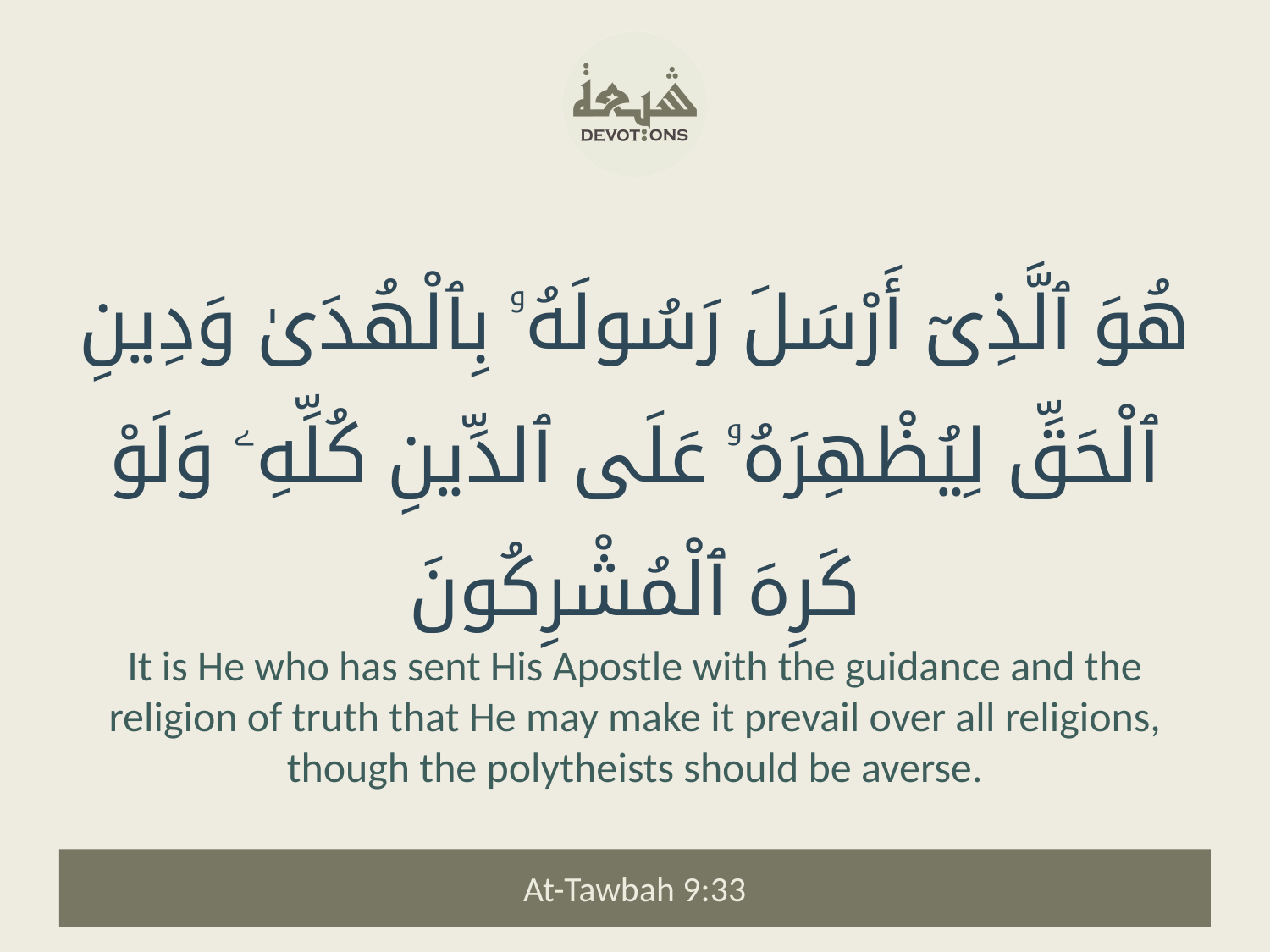

هُوَ ٱلَّذِىٓ أَرْسَلَ رَسُولَهُۥ بِٱلْهُدَىٰ وَدِينِ ٱلْحَقِّ لِيُظْهِرَهُۥ عَلَى ٱلدِّينِ كُلِّهِۦ وَلَوْ كَرِهَ ٱلْمُشْرِكُونَ
It is He who has sent His Apostle with the guidance and the religion of truth that He may make it prevail over all religions, though the polytheists should be averse.
At-Tawbah 9:33